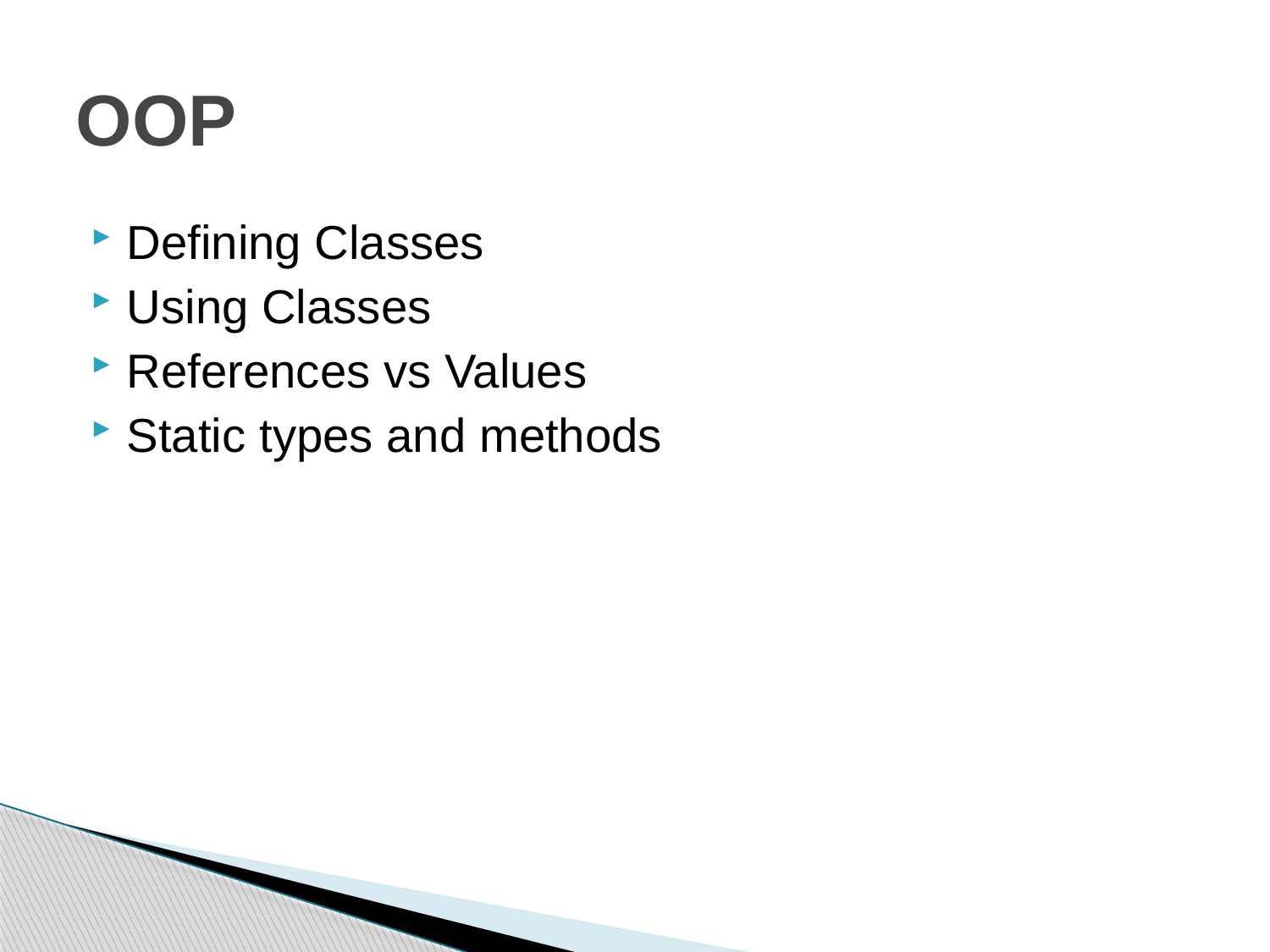

# OOP
Defining Classes
Using Classes
References vs Values
Static types and methods